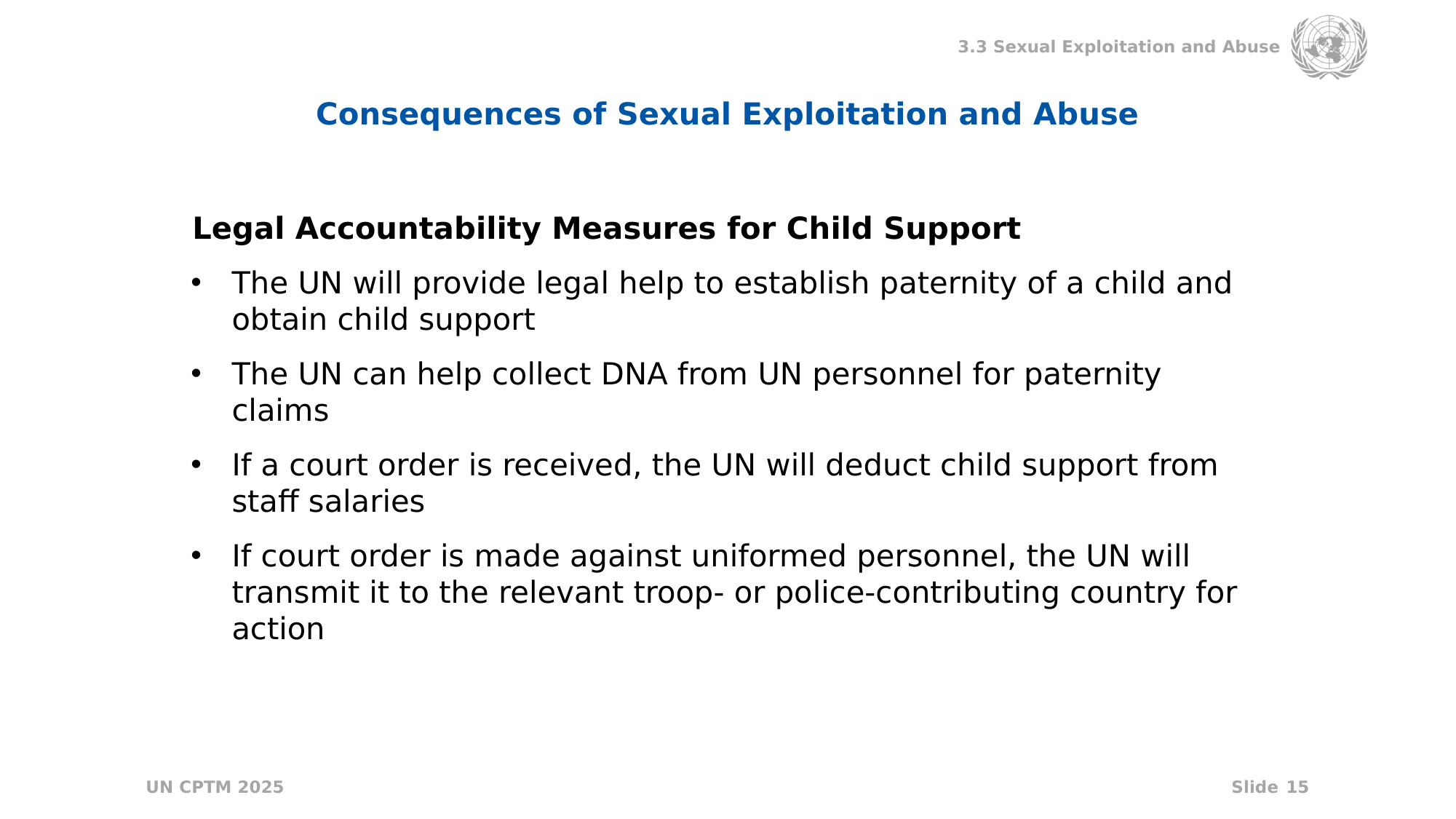

Consequences of Sexual Exploitation and Abuse
Legal Accountability Measures for Child Support
The UN will provide legal help to establish paternity of a child and obtain child support
The UN can help collect DNA from UN personnel for paternity claims
If a court order is received, the UN will deduct child support from staff salaries
If court order is made against uniformed personnel, the UN will transmit it to the relevant troop- or police-contributing country for action